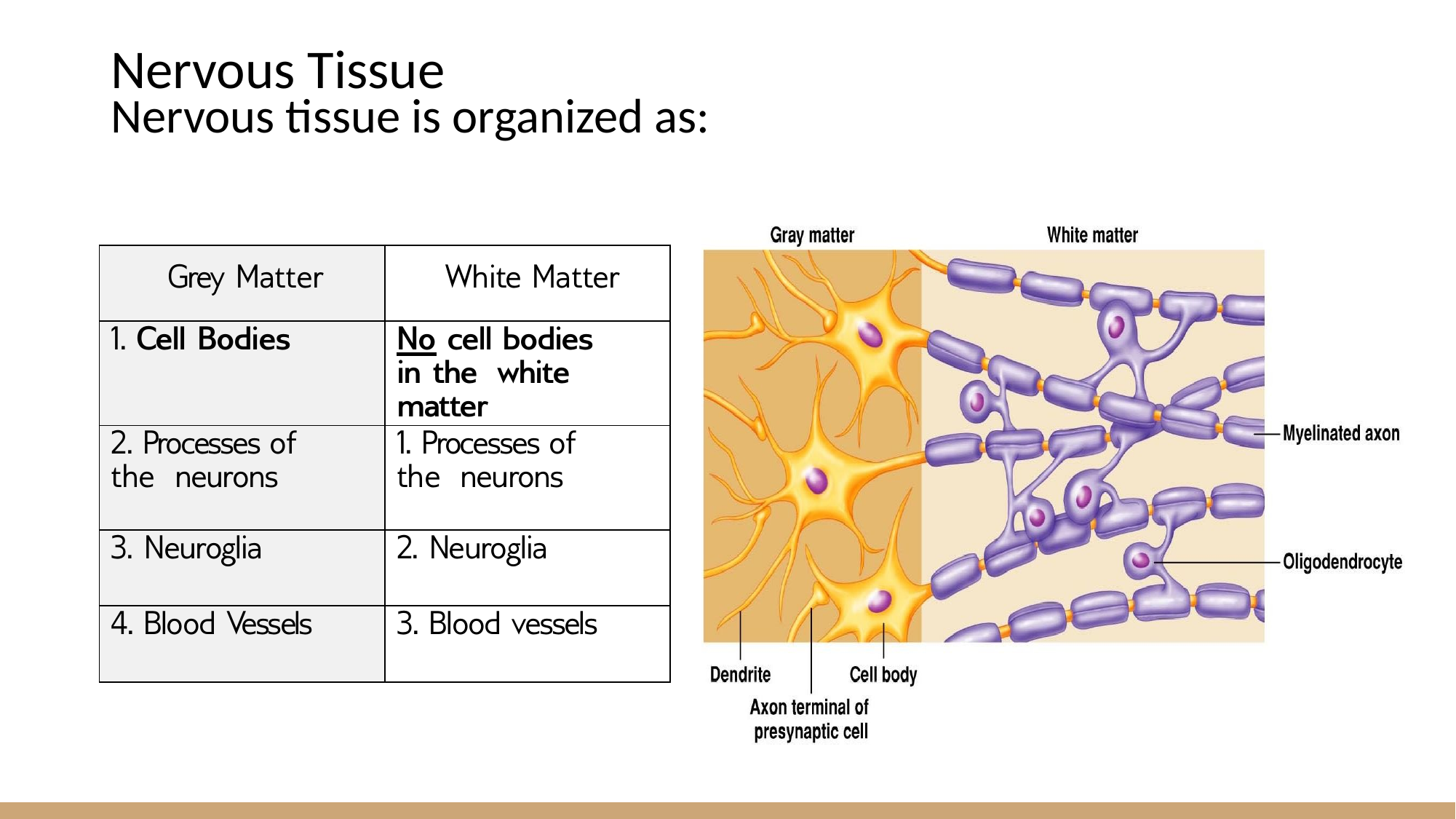

Nervous Tissue
Nervous tissue is organized as:

| Grey Matter | White Matter |
| --- | --- |
| 1. Cell Bodies | No cell bodies in the white matter |
| 2. Processes of the neurons | 1. Processes of the neurons |
| 3. Neuroglia | 2. Neuroglia |
| 4. Blood Vessels | 3. Blood vessels |